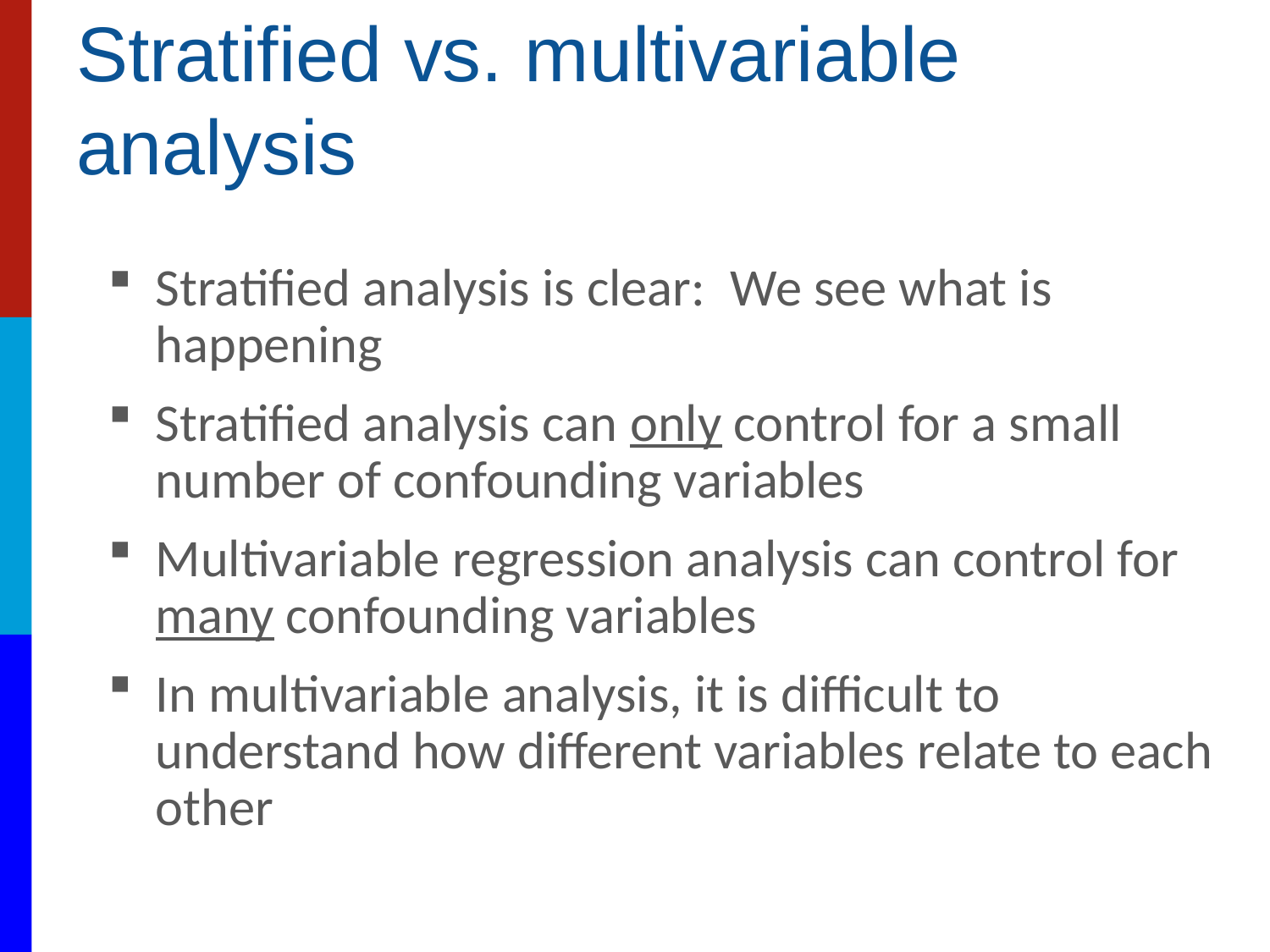

# Stratified vs. multivariable analysis
Stratified analysis is clear:  We see what is happening
Stratified analysis can only control for a small number of confounding variables
Multivariable regression analysis can control for many confounding variables
In multivariable analysis, it is difficult to understand how different variables relate to each other